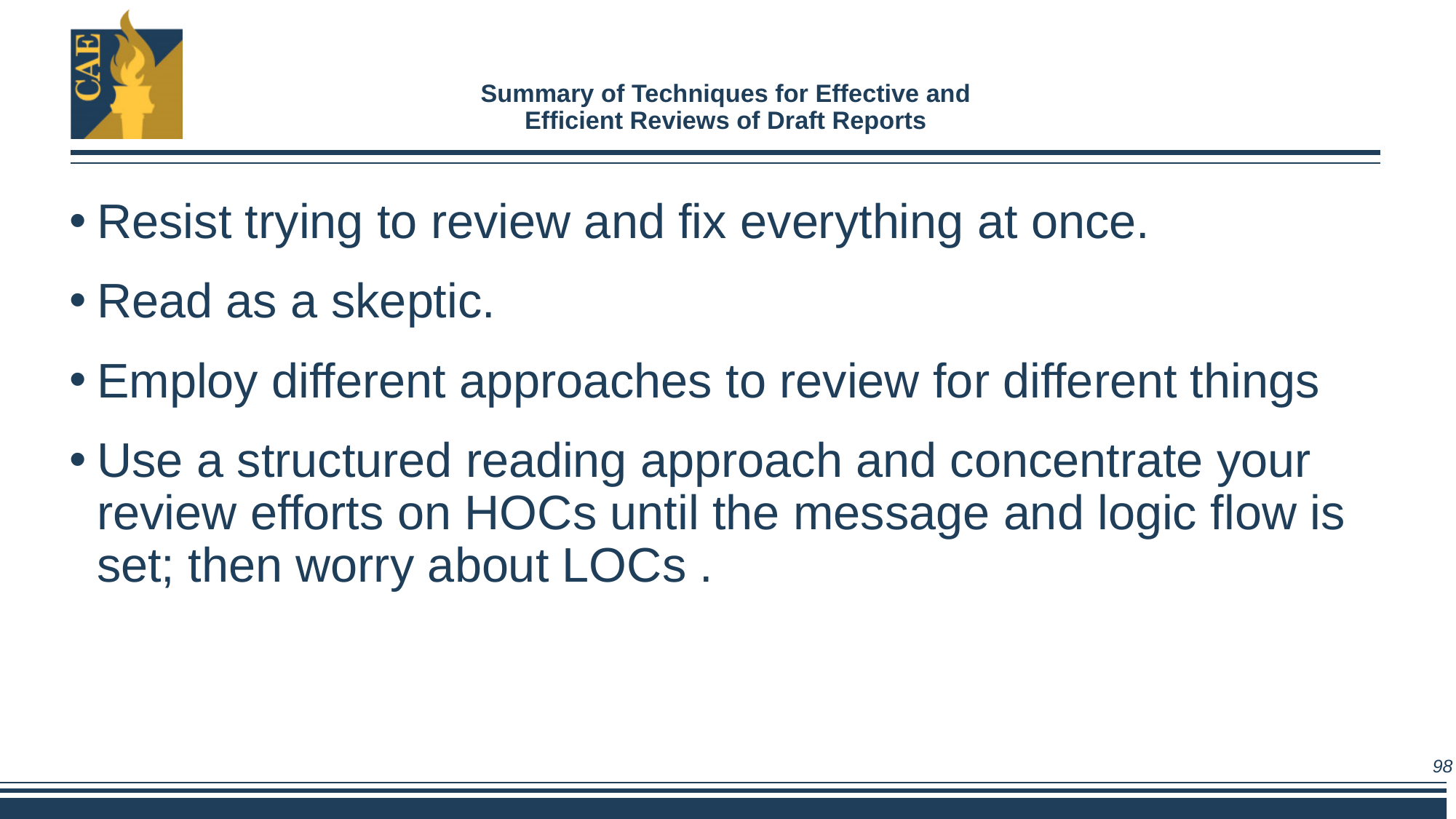

# Summary of Techniques for Effective and Efficient Reviews of Draft Reports
Resist trying to review and fix everything at once.
Read as a skeptic.
Employ different approaches to review for different things
Use a structured reading approach and concentrate your review efforts on HOCs until the message and logic flow is set; then worry about LOCs .

98